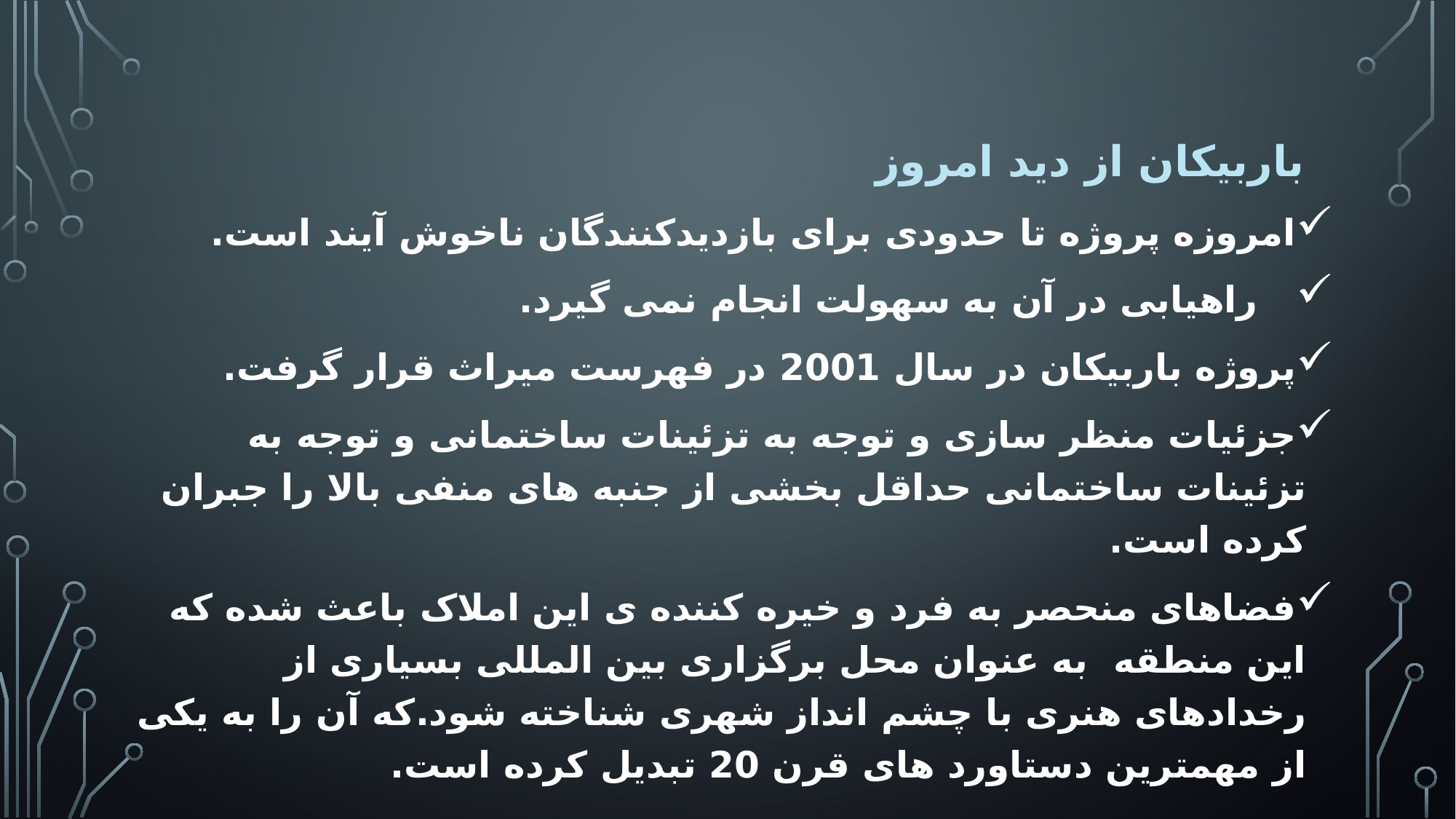

باربیکان از دید امروز
امروزه پروژه تا حدودی برای بازدیدکنندگان ناخوش آیند است.
   راهیابی در آن به سهولت انجام نمی گیرد.
پروژه باربیکان در سال 2001 در فهرست میراث قرار گرفت.
جزئیات منظر سازی و توجه به تزئینات ساختمانی و توجه به تزئینات ساختمانی حداقل بخشی از جنبه های منفی بالا را جبران کرده است.
فضاهای منحصر به فرد و خیره کننده ی این املاک باعث شده که این منطقه  به عنوان محل برگزاری بین المللی بسیاری از رخدادهای هنری با چشم انداز شهری شناخته شود.که آن را به یکی از مهمترین دستاورد های قرن 20 تبدیل کرده است.